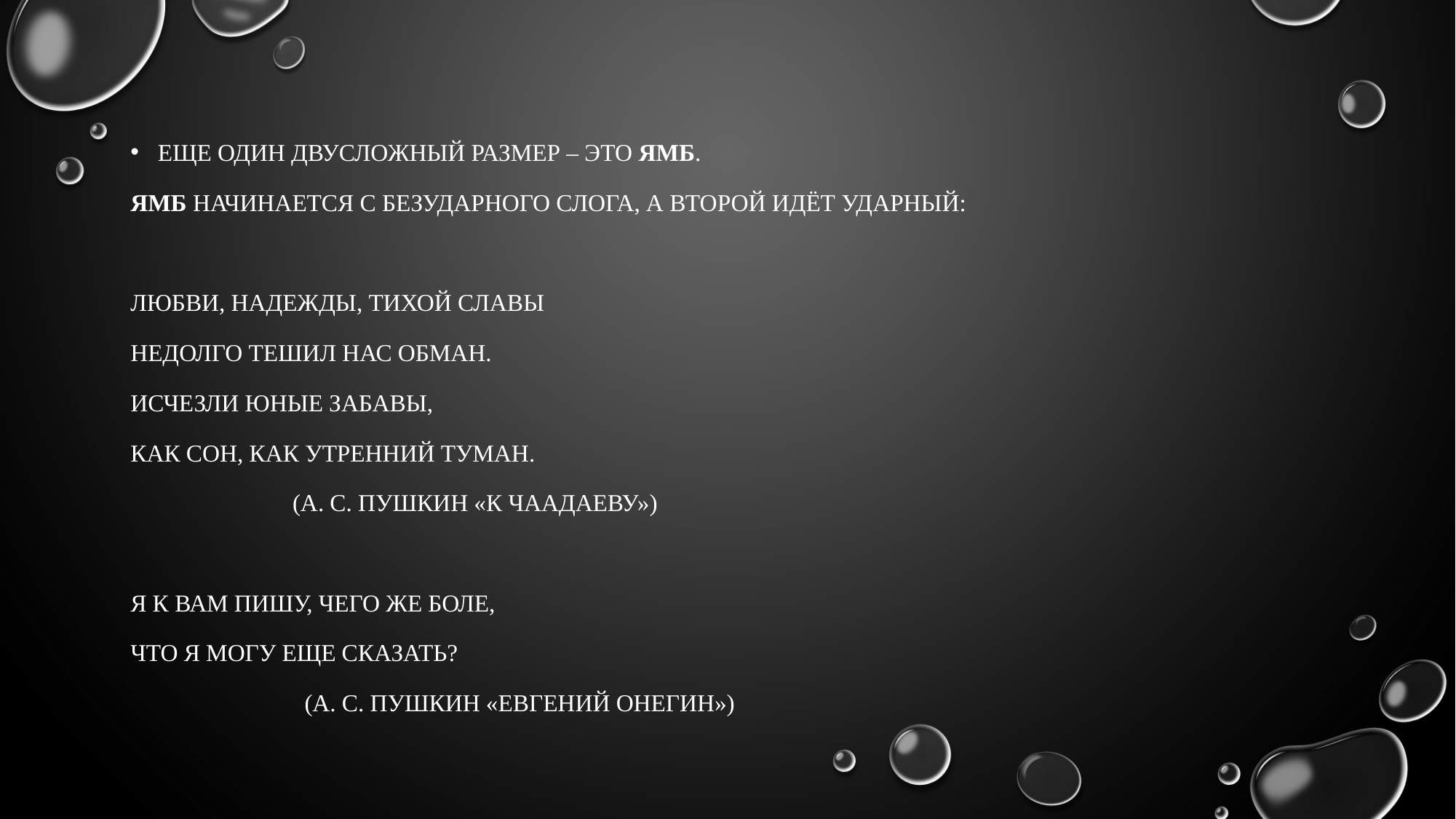

Еще один двусложный размер – это ямб.
ЯМБ начинается с безударного слога, а второй идёт ударный:

Любви, надежды, тихой славы
Недолго тешил нас обман.
Исчезли юные забавы,
Как сон, как утренний туман.
                           (А. С. Пушкин «К Чаадаеву»)

Я к вам пишу, чего же боле,
Что я могу еще сказать?
                             (А. С. Пушкин «Евгений Онегин»)